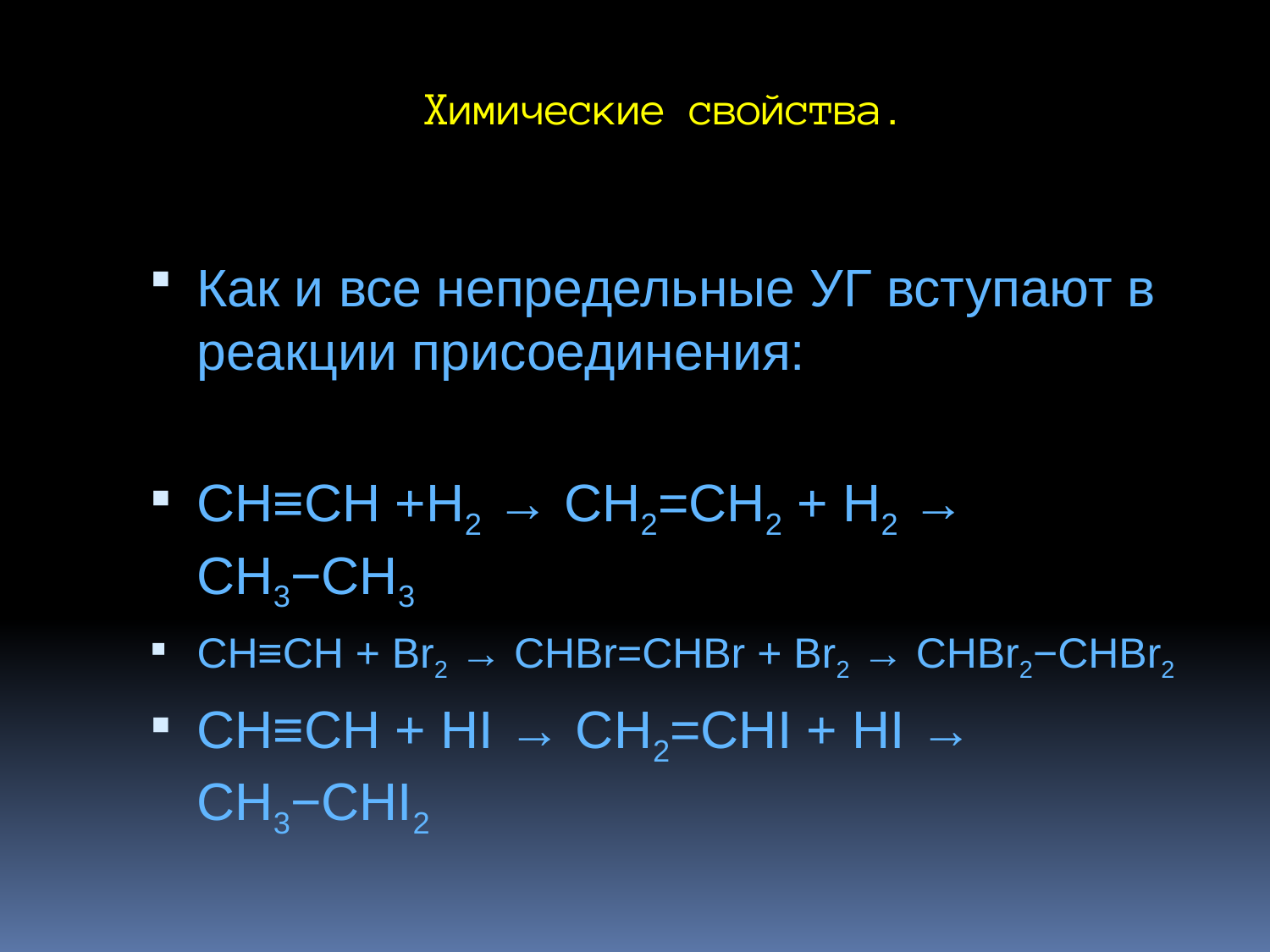

# Химические свойства.
Как и все непредельные УГ вступают в реакции присоединения:

CH≡CH +H2 → CH2=CH2 + H2 → CH3−CH3
CH≡CH + Br2 → CHBr=CHBr + Br2 → CHBr2−CHBr2
CH≡CH + HI → CH2=CHI + HI → CH3−CHI2